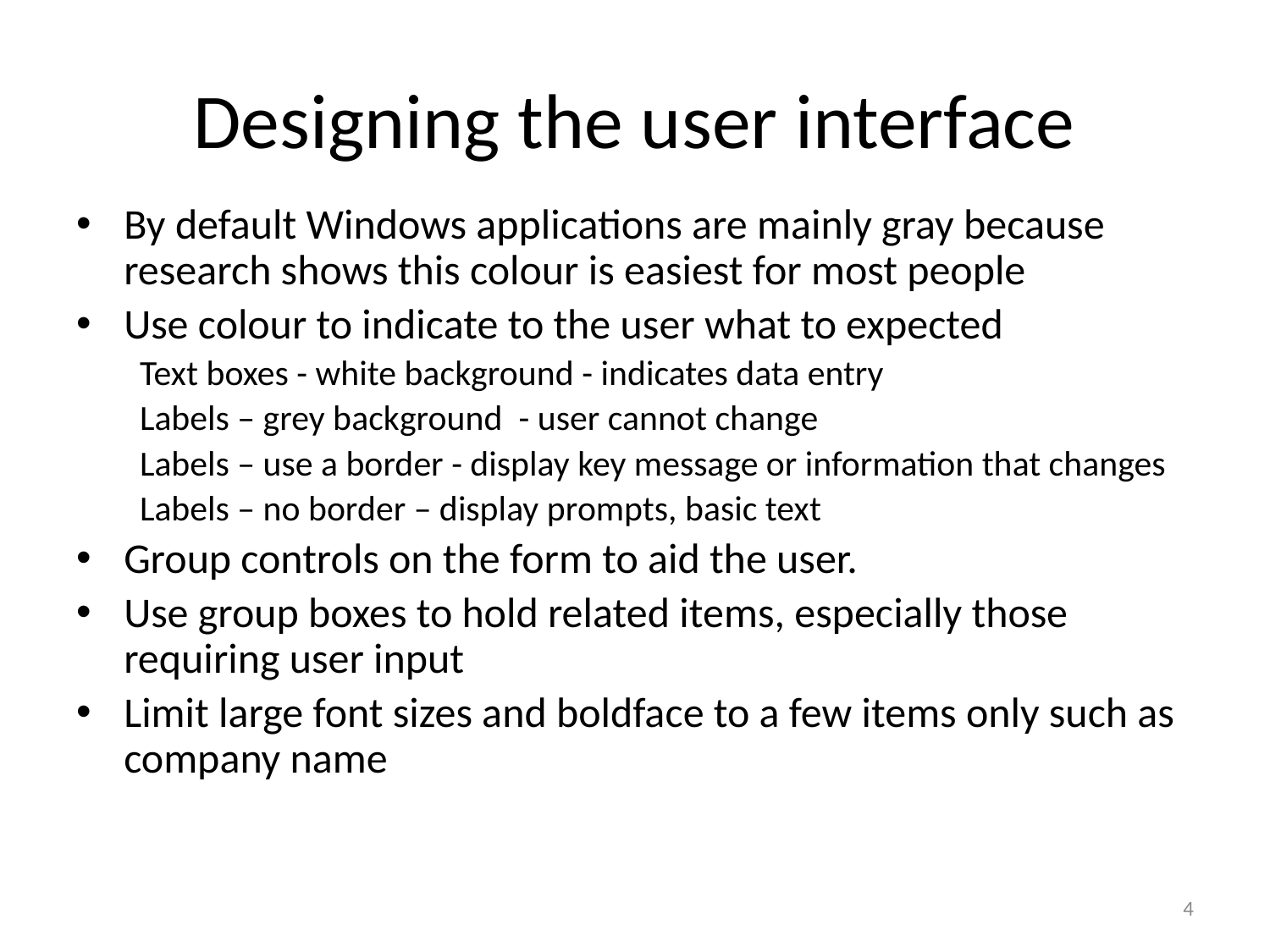

# Designing the user interface
By default Windows applications are mainly gray because research shows this colour is easiest for most people
Use colour to indicate to the user what to expected
Text boxes - white background - indicates data entry
Labels – grey background  - user cannot change
Labels – use a border - display key message or information that changes
Labels – no border – display prompts, basic text
Group controls on the form to aid the user.
Use group boxes to hold related items, especially those requiring user input
Limit large font sizes and boldface to a few items only such as company name
4